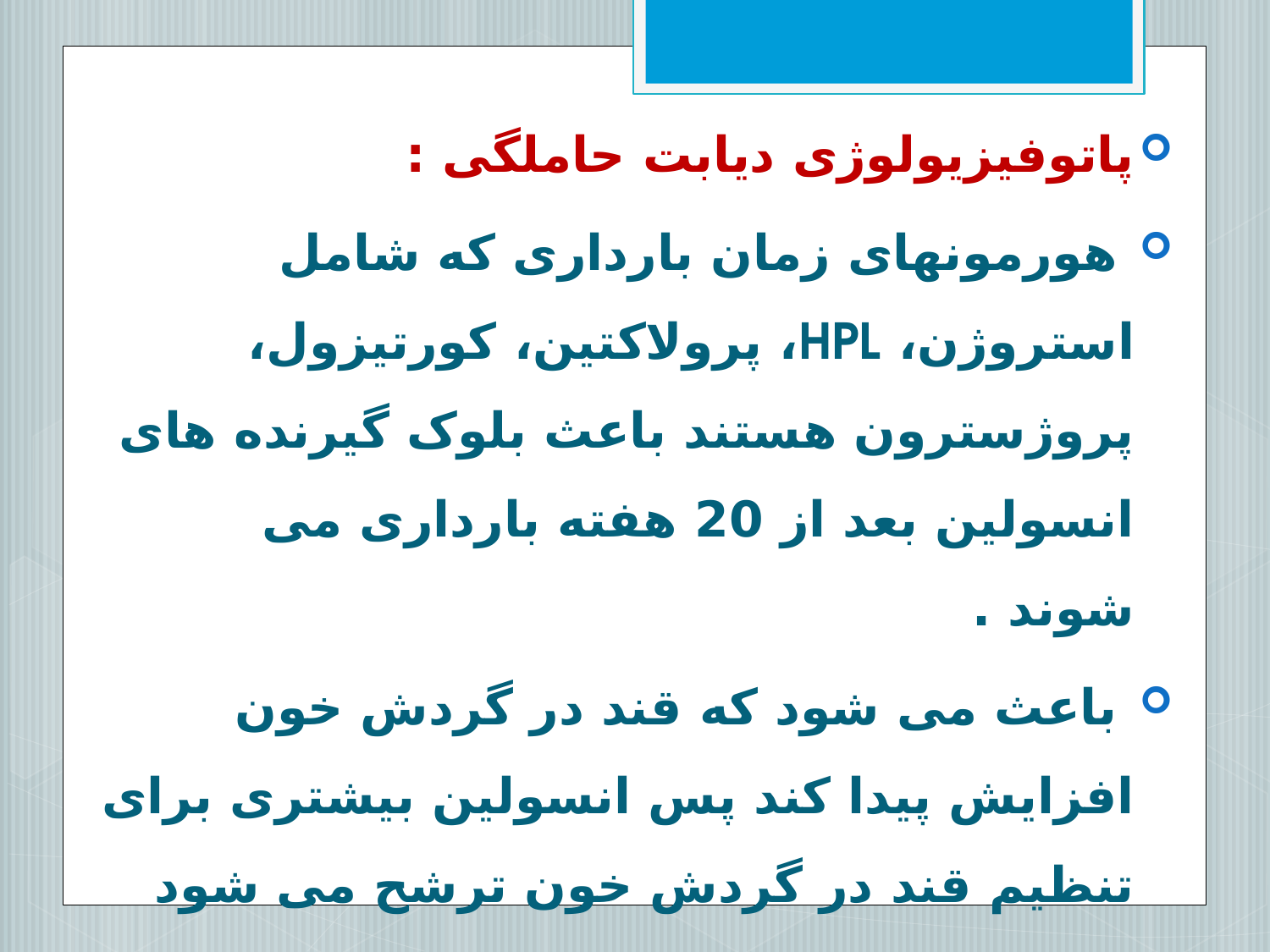

پاتوفیزیولوژی دیابت حاملگی :
 هورمونهای زمان بارداری که شامل  استروژن، HPL، پرولاکتین، کورتیزول، پروژسترون هستند باعث بلوک گیرنده های انسولین بعد از 20 هفته بارداری می شوند .
 باعث می شود که قند در گردش خون افزایش پیدا کند پس انسولین بیشتری برای تنظیم قند در گردش خون ترشح می شود  که این عامل باعث  می شود احساس گرسنگی به مادر دچار دیابت  دست دهد و باعث افزایش وزن و اشتهای بیمار شود